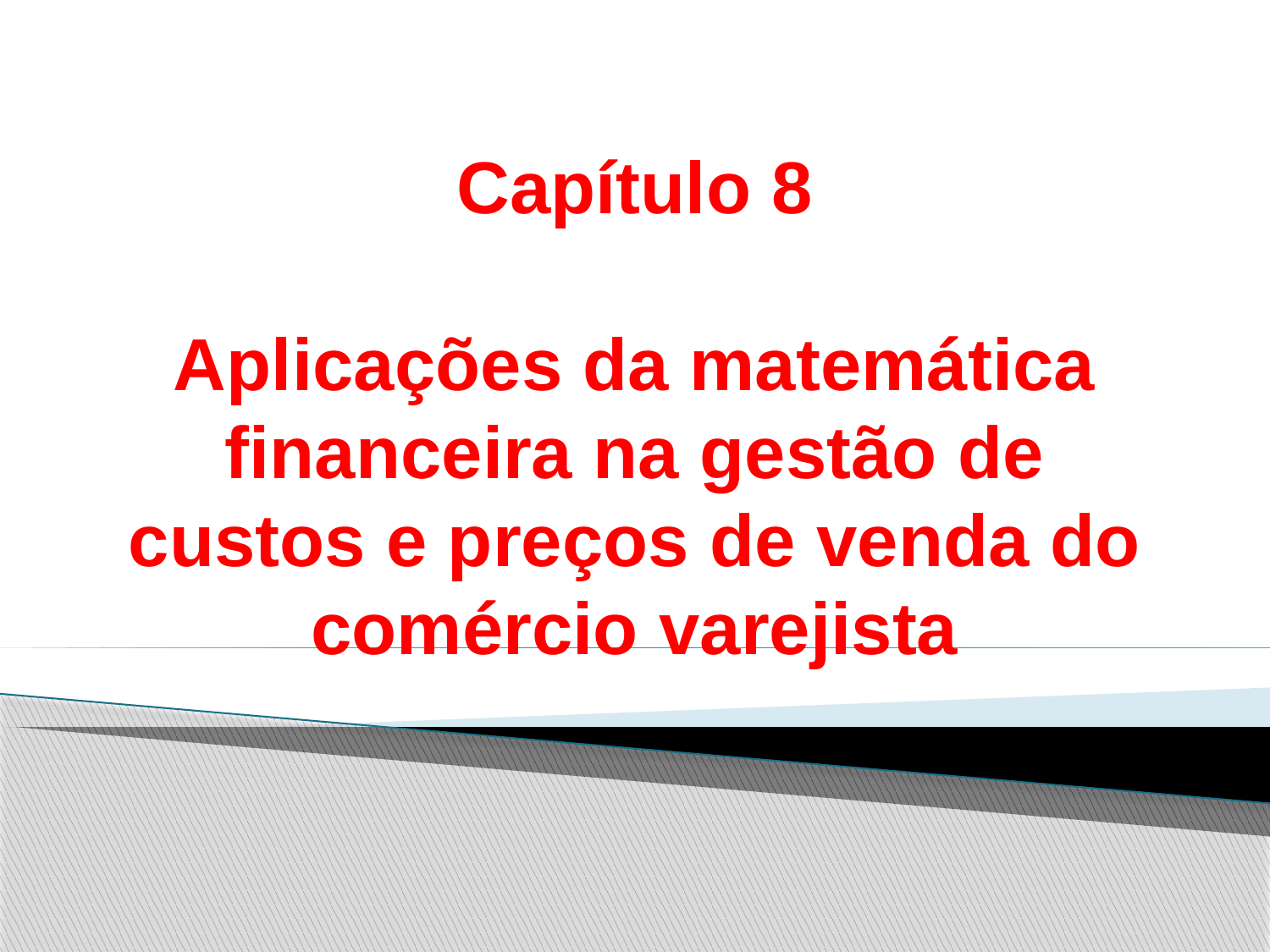

# Capítulo 8 Aplicações da matemática financeira na gestão de custos e preços de venda do comércio varejista